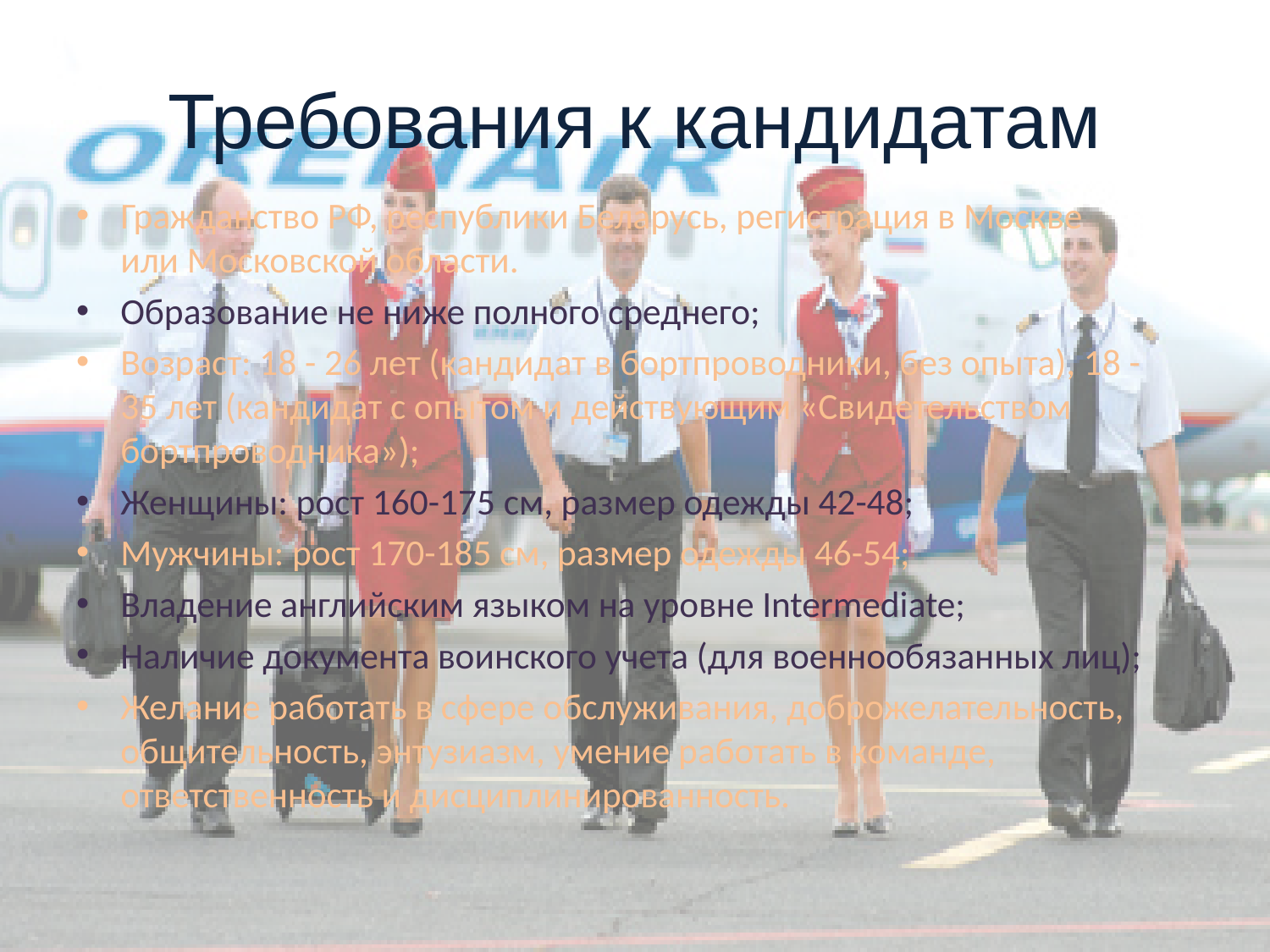

# Требования к кандидатам
Гражданство РФ, республики Беларусь, регистрация в Москве или Московской области.
Образование не ниже полного среднего;
Возраст: 18 - 26 лет (кандидат в бортпроводники, без опыта), 18 - 35 лет (кандидат с опытом и действующим «Свидетельством бортпроводника»);
Женщины: рост 160-175 см, размер одежды 42-48;
Мужчины: рост 170-185 см, размер одежды 46-54;
Владение английским языком на уровне Intermediate;
Наличие документа воинского учета (для военнообязанных лиц);
Желание работать в сфере обслуживания, доброжелательность, общительность, энтузиазм, умение работать в команде, ответственность и дисциплинированность.